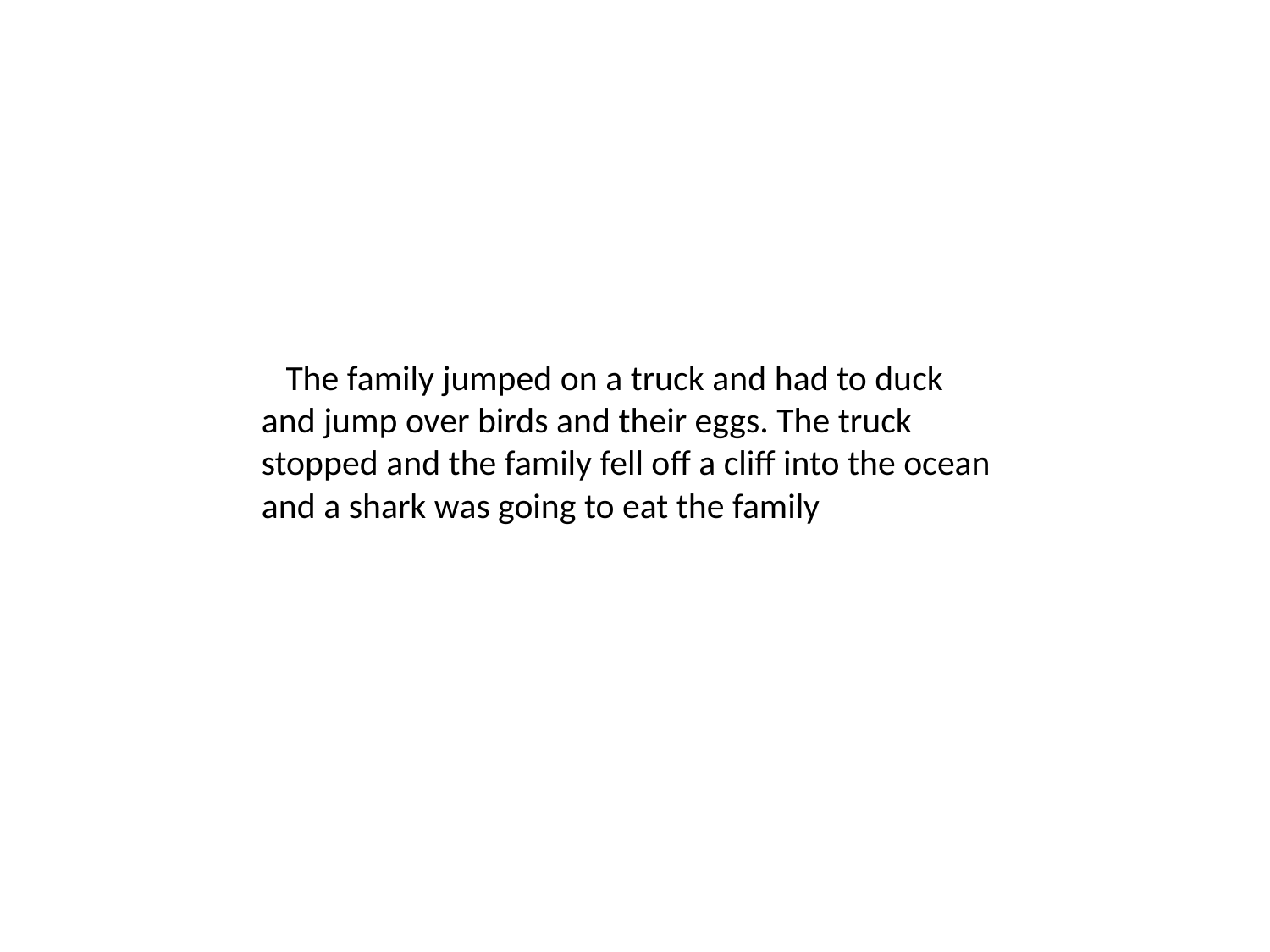

The family jumped on a truck and had to duck and jump over birds and their eggs. The truck stopped and the family fell off a cliff into the ocean and a shark was going to eat the family